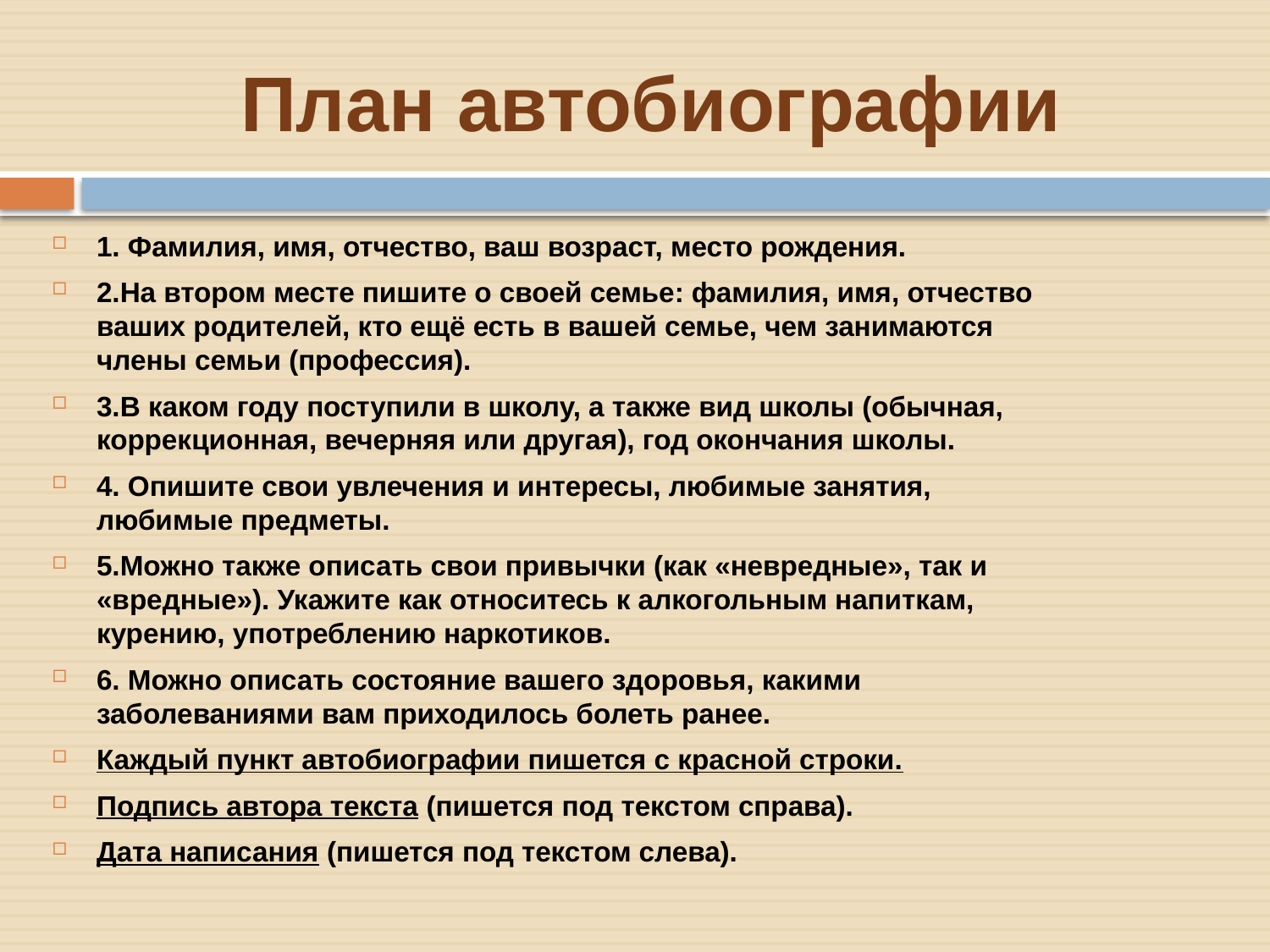

# План автобиографии
1. Фамилия, имя, отчество, ваш возраст, место рождения.
2.На втором месте пишите о своей семье: фамилия, имя, отчество ваших родителей, кто ещё есть в вашей семье, чем занимаются члены семьи (профессия).
3.В каком году поступили в школу, а также вид школы (обычная, коррекционная, вечерняя или другая), год окончания школы.
4. Опишите свои увлечения и интересы, любимые занятия, любимые предметы.
5.Можно также описать свои привычки (как «невредные», так и «вредные»). Укажите как относитесь к алкогольным напиткам, курению, употреблению наркотиков.
6. Можно описать состояние вашего здоровья, какими заболеваниями вам приходилось болеть ранее.
Каждый пункт автобиографии пишется с красной строки.
Подпись автора текста (пишется под текстом справа).
Дата написания (пишется под текстом слева).